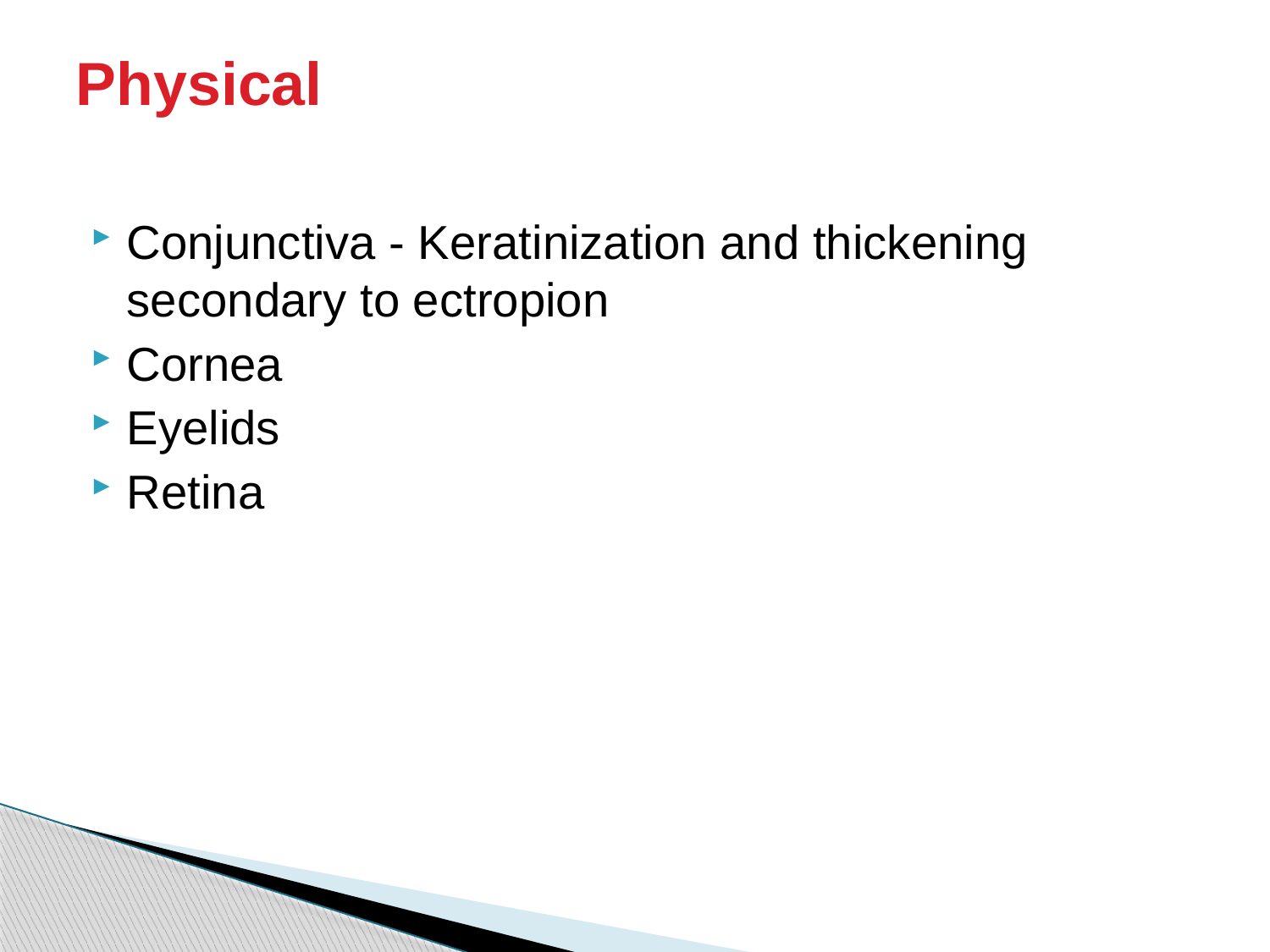

# Physical
Conjunctiva - Keratinization and thickening secondary to ectropion
Cornea
Eyelids
Retina